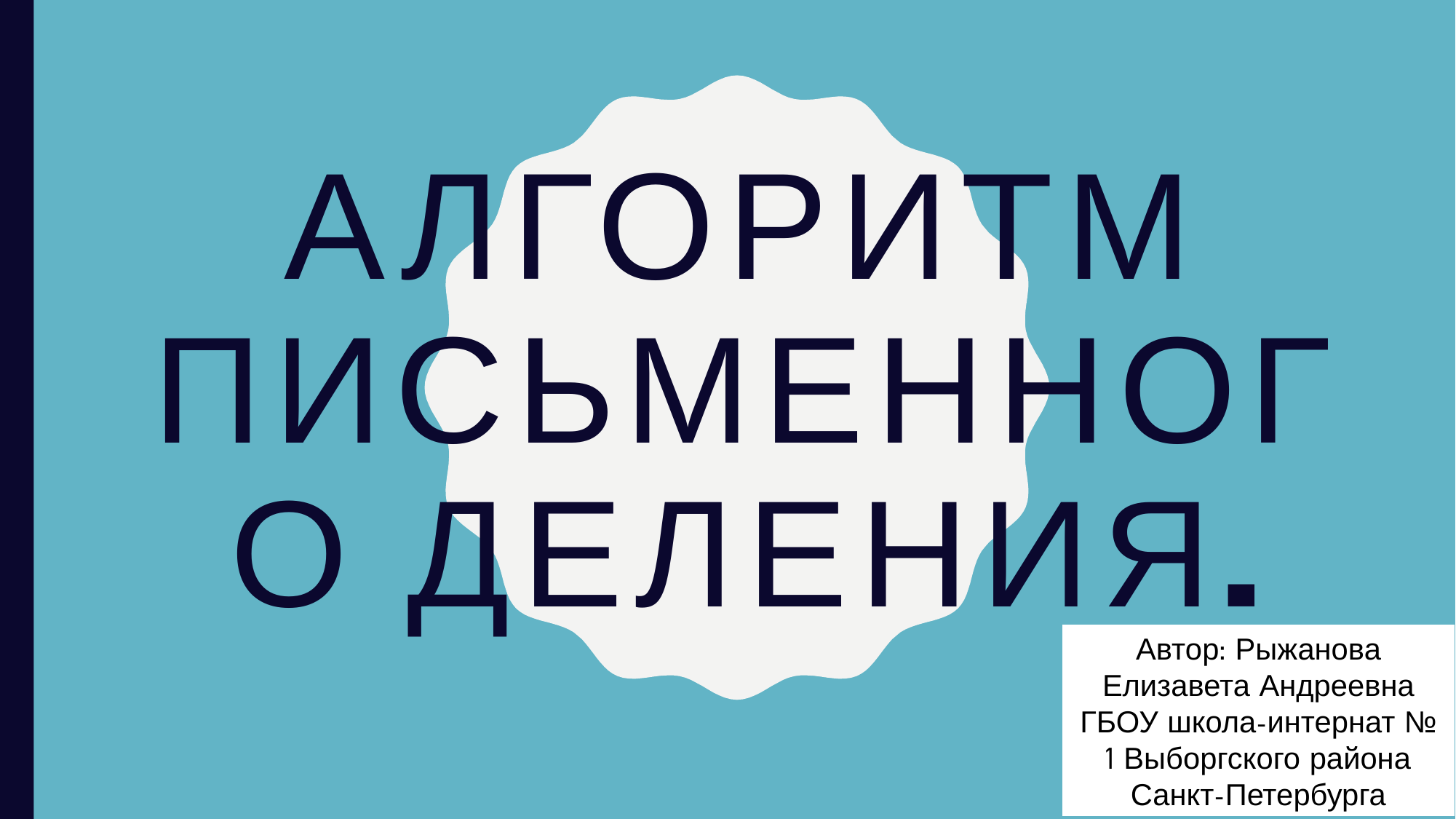

# Алгоритм письменного деления.
Автор: Рыжанова Елизавета Андреевна
ГБОУ школа-интернат № 1 Выборгского района Санкт-Петербурга